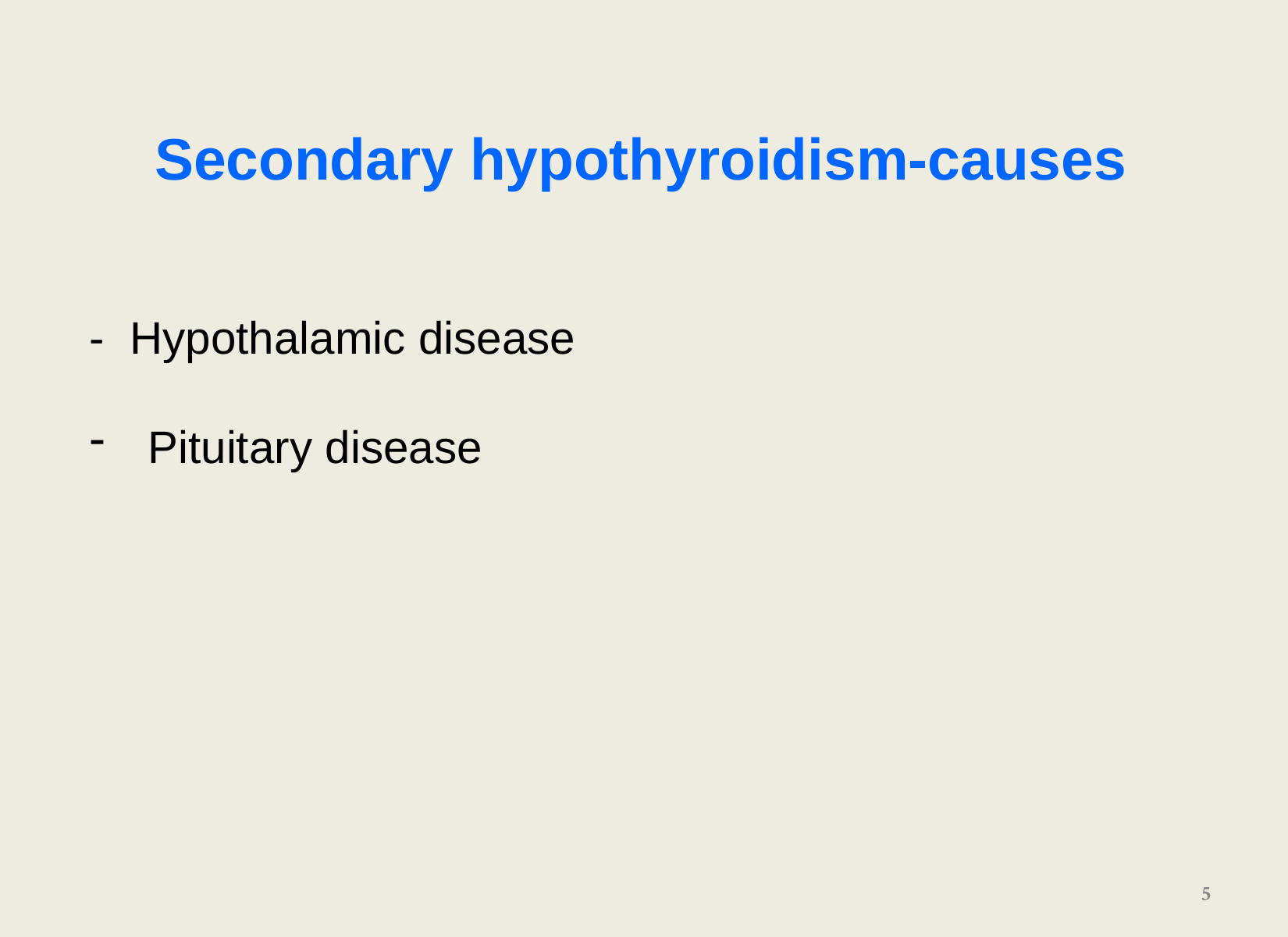

Secondary hypothyroidism-causes

-  Hypothalamic disease

Pituitary disease

5